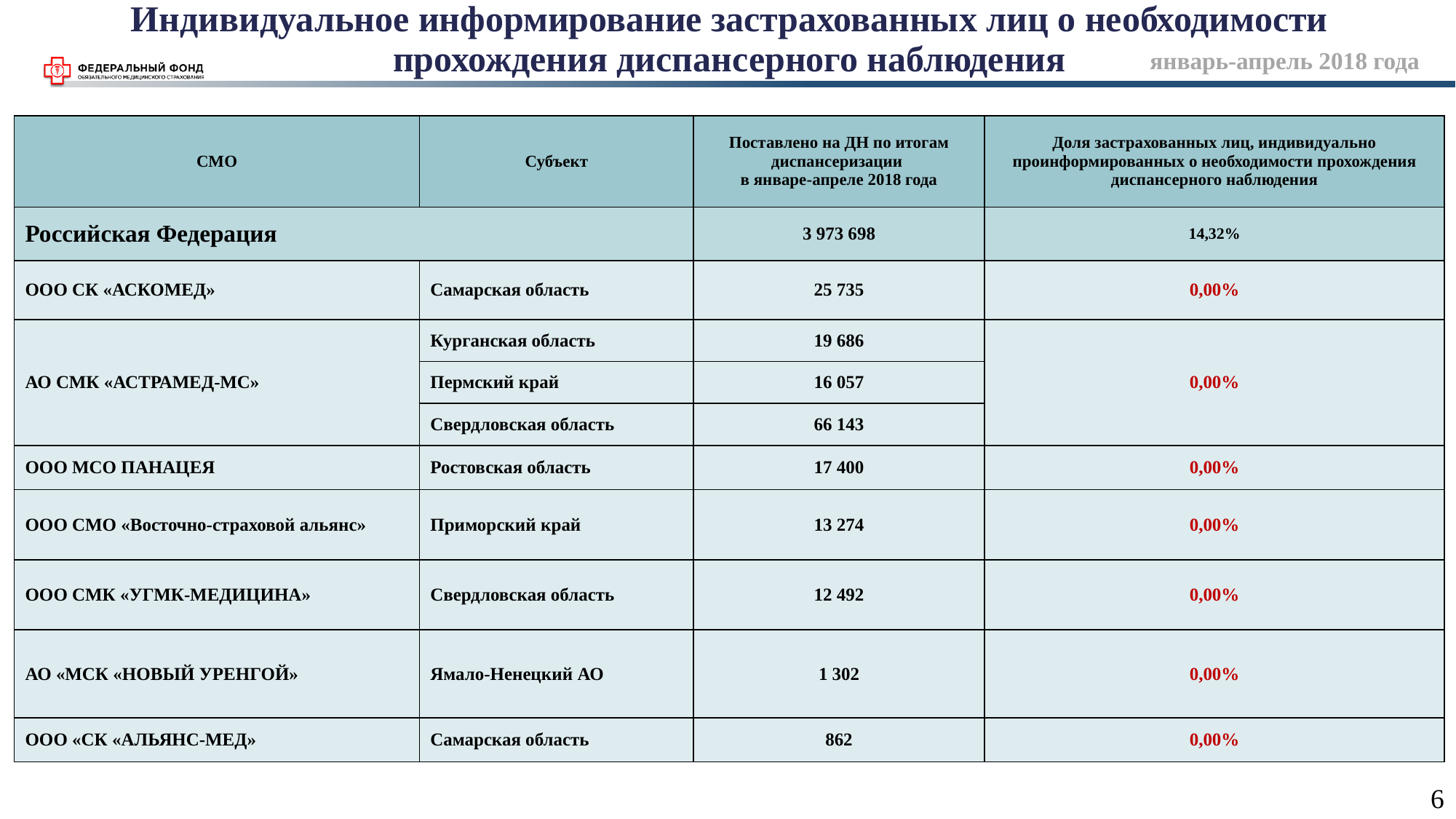

Индивидуальное информирование застрахованных лиц о необходимости прохождения диспансерного наблюдения
январь-апрель 2018 года
| СМО | Субъект | Поставлено на ДН по итогам диспансеризации в январе-апреле 2018 года | Доля застрахованных лиц, индивидуально проинформированных о необходимости прохождения диспансерного наблюдения |
| --- | --- | --- | --- |
| Российская Федерация |  | 3 973 698 | 14,32% |
| ООО СК «АСКОМЕД» | Самарская область | 25 735 | 0,00% |
| АО СМК «АСТРАМЕД-МС» | Курганская область | 19 686 | 0,00% |
|  | Пермский край | 16 057 |  |
|  | Свердловская область | 66 143 |  |
| ООО МСО ПАНАЦЕЯ | Ростовская область | 17 400 | 0,00% |
| ООО СМО «Восточно-страховой альянс» | Приморский край | 13 274 | 0,00% |
| ООО СМК «УГМК-МЕДИЦИНА» | Свердловская область | 12 492 | 0,00% |
| АО «МСК «НОВЫЙ УРЕНГОЙ» | Ямало-Ненецкий АО | 1 302 | 0,00% |
| ООО «СК «АЛЬЯНС-МЕД» | Самарская область | 862 | 0,00% |
6